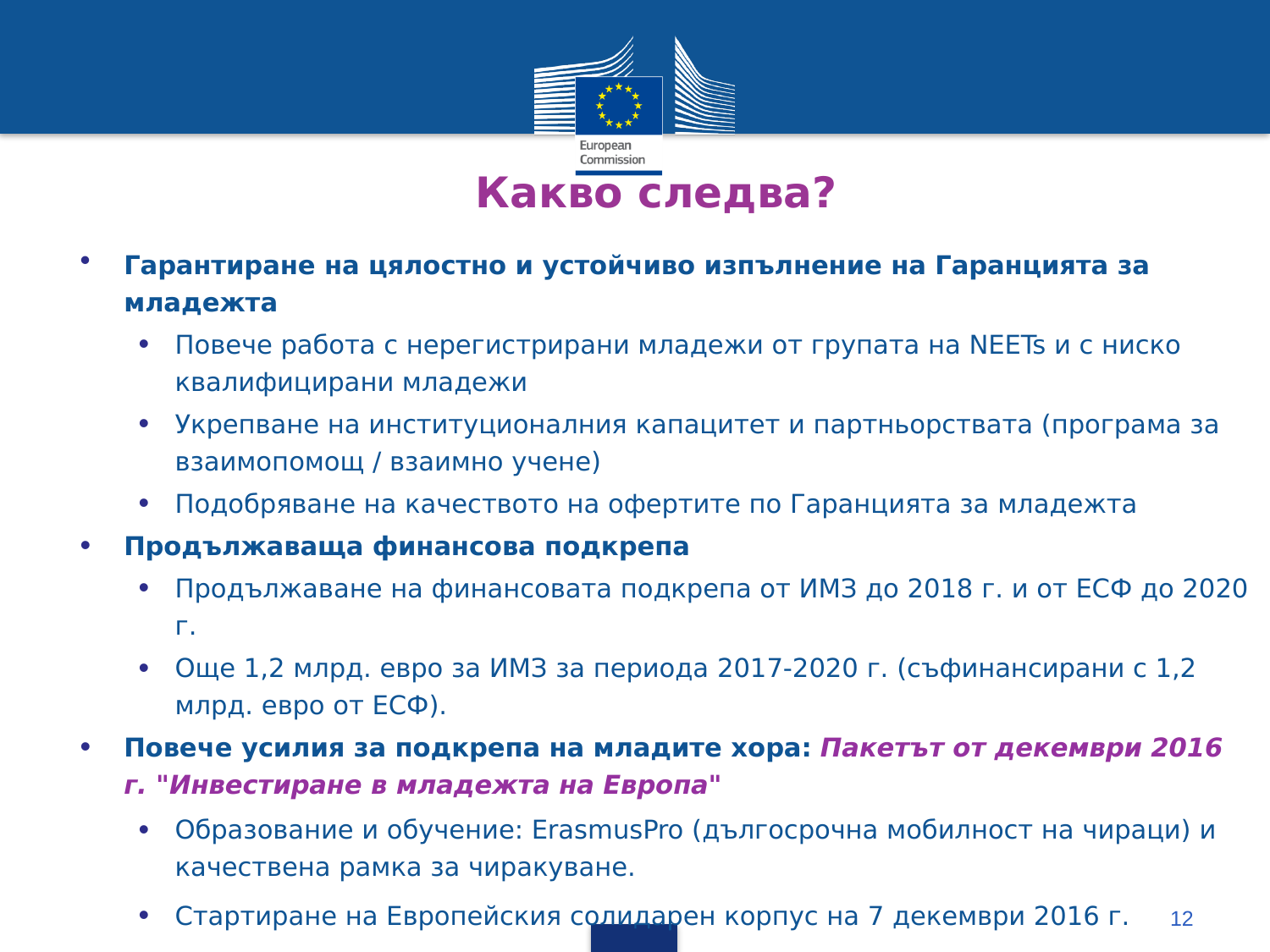

# Какво следва?
Гарантиране на цялостно и устойчиво изпълнение на Гаранцията за младежта
Повече работа с нерегистрирани младежи от групата на NEETs и с ниско квалифицирани младежи
Укрепване на институционалния капацитет и партньорствата (програма за взаимопомощ / взаимно учене)
Подобряване на качеството на офертите по Гаранцията за младежта
Продължаваща финансова подкрепа
Продължаване на финансовата подкрепа от ИМЗ до 2018 г. и от ЕСФ до 2020 г.
Още 1,2 млрд. евро за ИМЗ за периода 2017-2020 г. (съфинансирани с 1,2 млрд. евро от ЕСФ).
Повече усилия за подкрепа на младите хора: Пакетът от декември 2016 г. "Инвестиране в младежта на Европа"
Образование и обучение: ErasmusPro (дългосрочна мобилност на чираци) и качествена рамка за чиракуване.
Стартиране на Европейския солидарен корпус на 7 декември 2016 г.

12